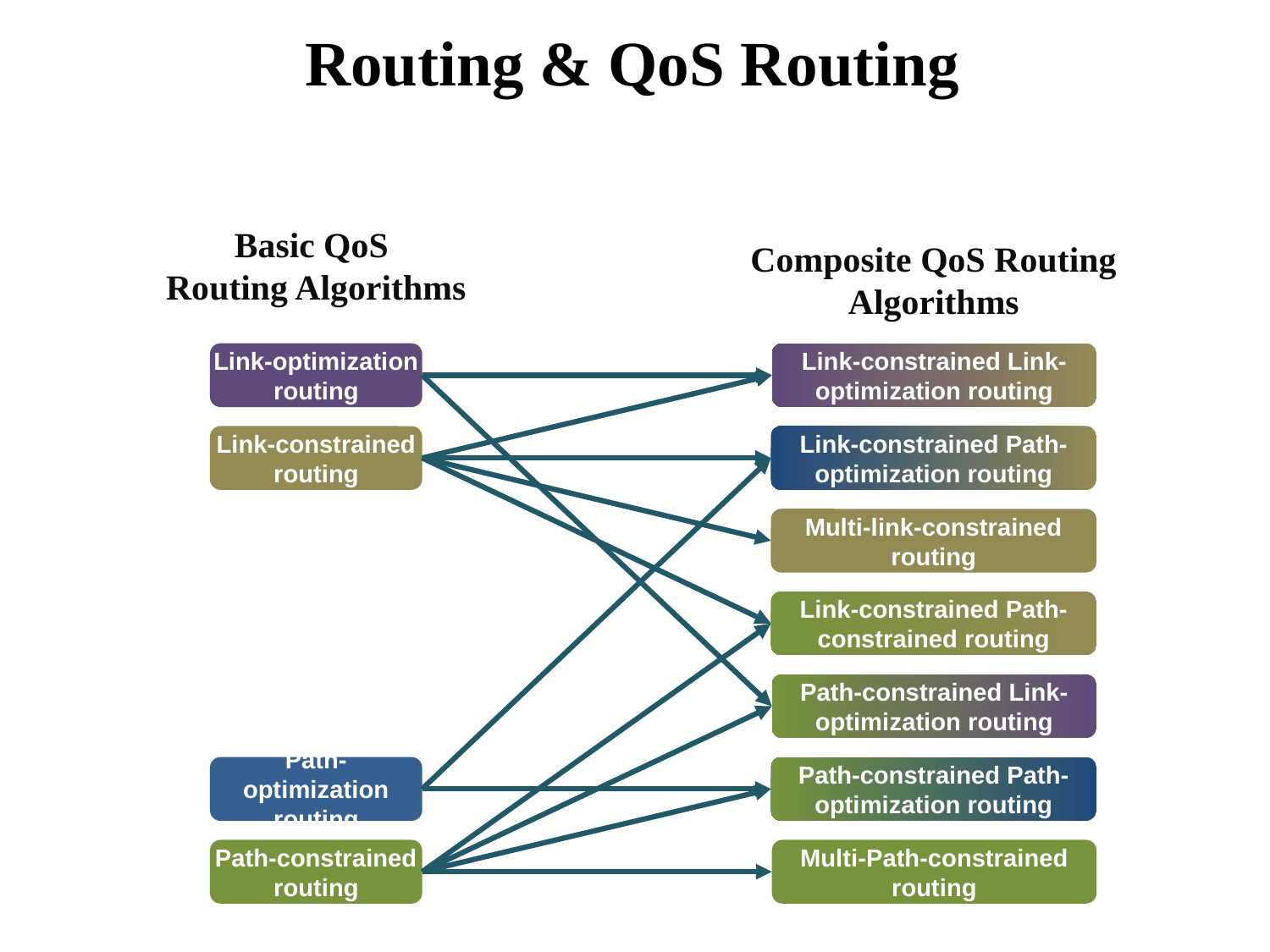

Routing & QoS Routing
Basic QoS
Routing Algorithms
Composite QoS Routing Algorithms
Link-optimization routing
Link-constrained Link-optimization routing
Link-constrained routing
Link-constrained Path-optimization routing
Multi-link-constrained routing
Link-constrained Path-constrained routing
Path-constrained Link-optimization routing
Path-optimization routing
Path-constrained Path-optimization routing
Path-constrained routing
Multi-Path-constrained routing